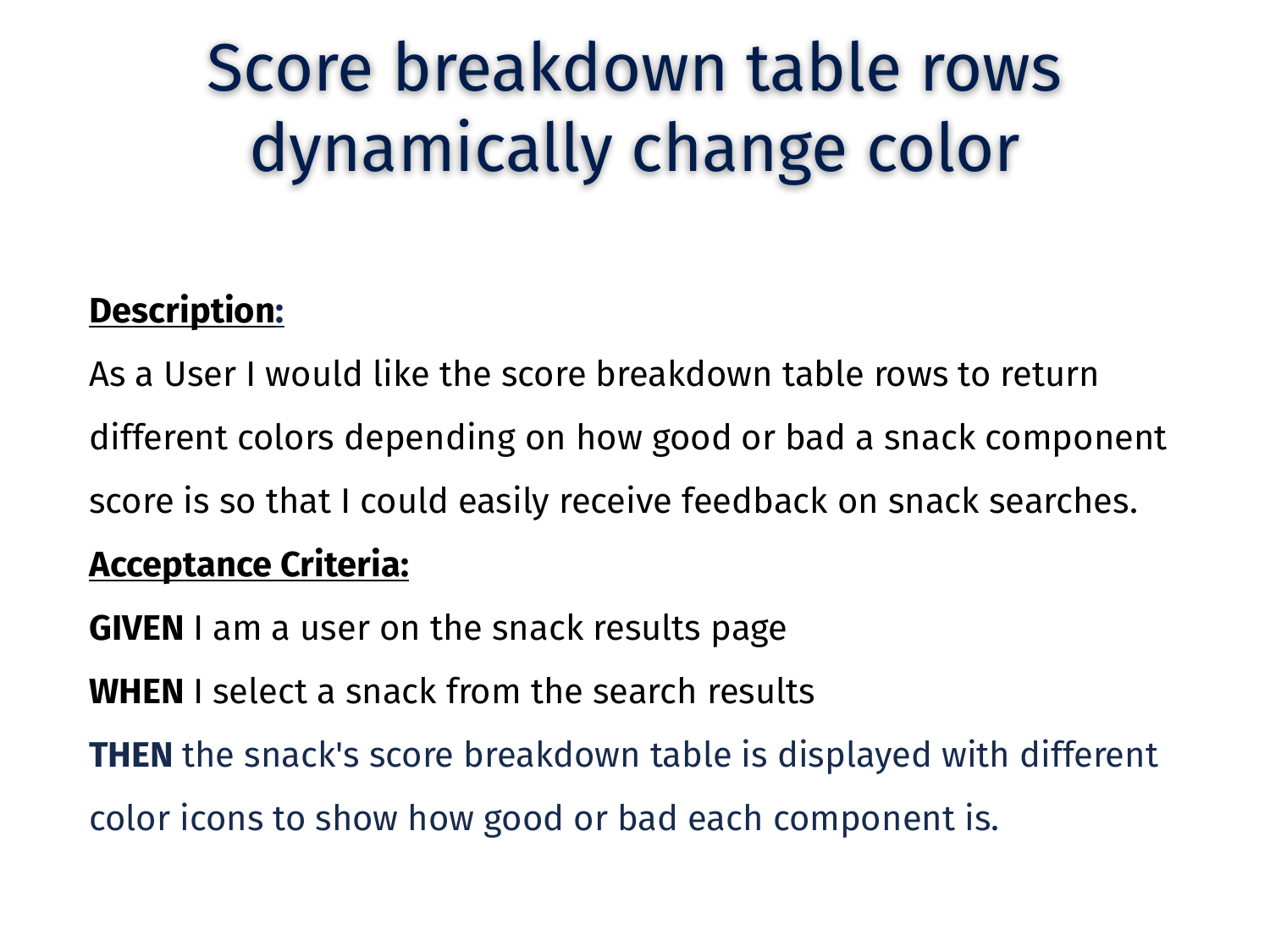

# Score breakdown table rows dynamically change color
Description:
As a User I would like the score breakdown table rows to return different colors depending on how good or bad a snack component score is so that I could easily receive feedback on snack searches.
Acceptance Criteria:
GIVEN I am a user on the snack results page
WHEN I select a snack from the search results
THEN the snack's score breakdown table is displayed with different color icons to show how good or bad each component is.